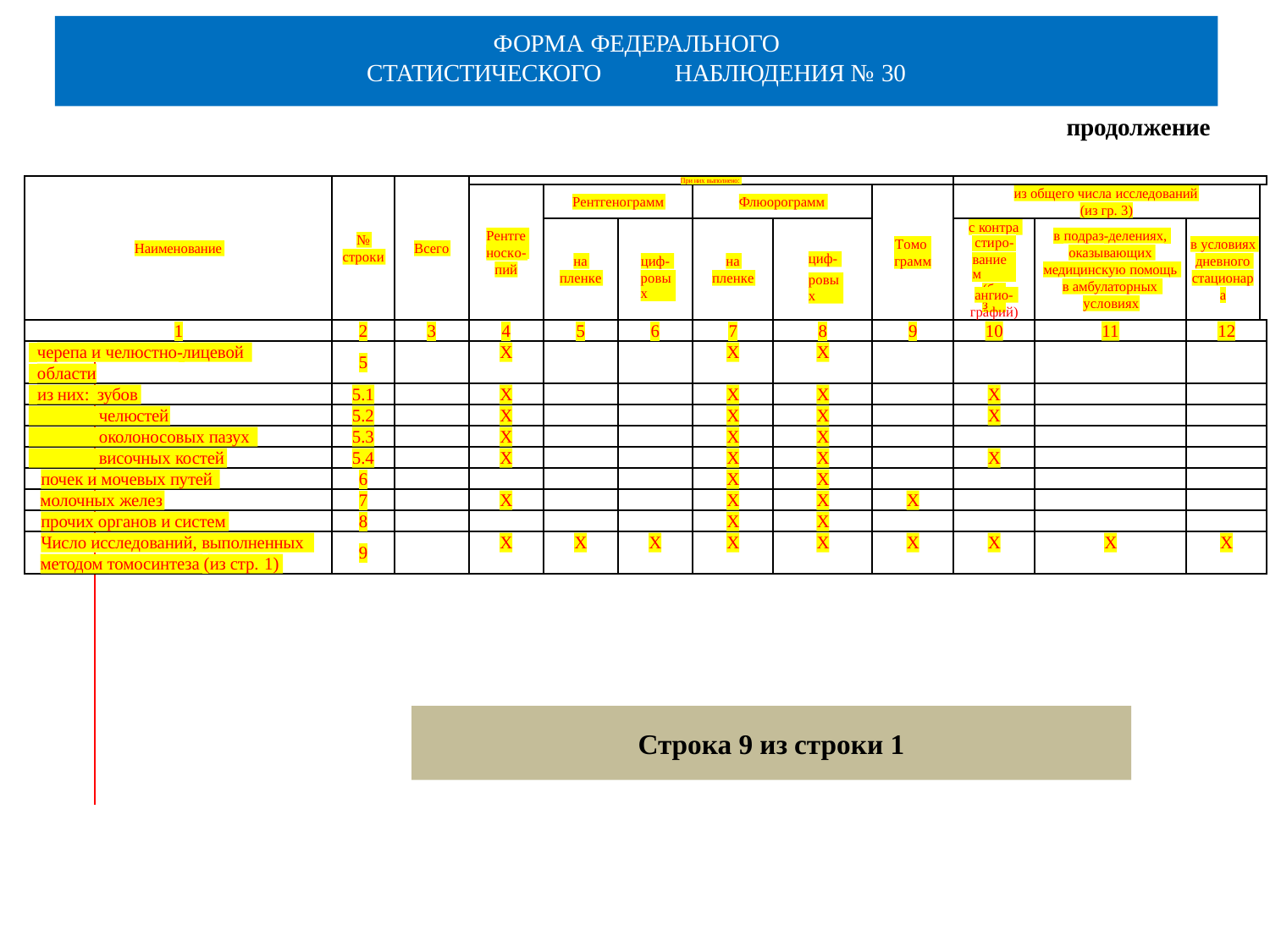

# ФОРМА ФЕДЕРАЛЬНОГО
СТАТИСТИЧЕСКОГО	НАБЛЮДЕНИЯ № 30
продолжение
При них выполнено:

из общего числа исследований

Рентгенограмм
Флюорограмм
(из гр. 3)

с контра
в подраз-делениях,
Рентге-

№
в условиях
| стиро- |  |  |
| --- | --- | --- |
| ванием |  |  |
|  | (без |  |
Томо-

Наименование
Всего
оказывающих
носко-

строки
грамм
дневного
циф-
на
циф-
на

пий

медицинскую помощь
стационар
пленке
ровых
пленке

ровых
в амбулаторных
а
ангио-

условиях
графий)
1
2
3
4
5
6
7
8
9
10
11
12

черепа и челюстно-лицевой
Х
Х
Х

5

области

из них: зубов
5.1
Х
Х
Х
Х

челюстей
5.2
Х
Х
Х
Х

околоносовых пазух
5.3
Х
Х
Х

височных костей
5.4
Х
Х
Х
Х

почек и мочевых путей
6
Х
Х

молочных желез
7
Х
Х
Х
Х

прочих органов и систем
8
Х
Х

Число исследований, выполненных
Х
Х
Х
Х
Х
Х
Х
Х
Х

9

методом томосинтеза (из стр. 1)

Строка 9 из строки 1